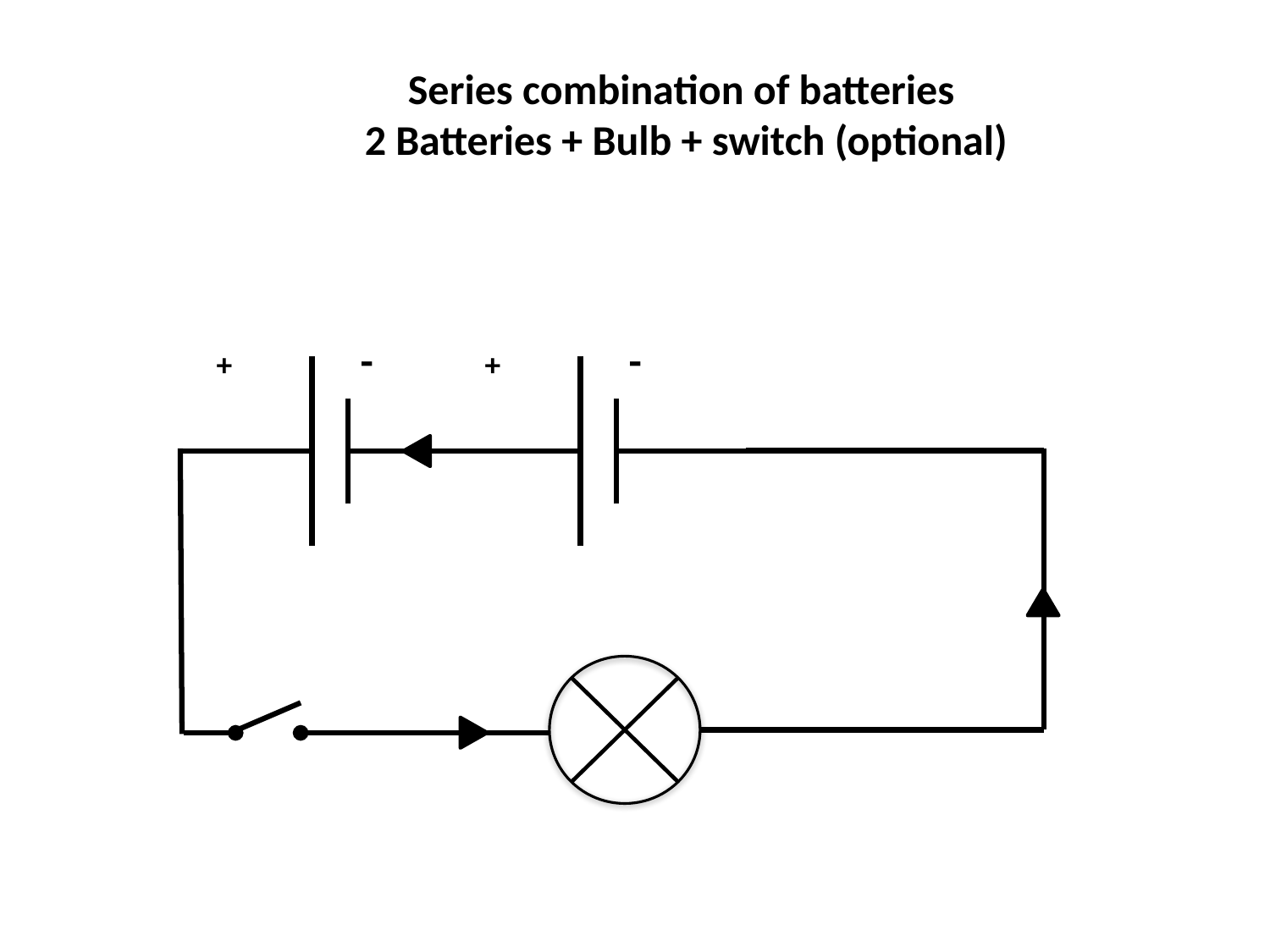

Series combination of batteries
 2 Batteries + Bulb + switch (optional)
-
+
-
+